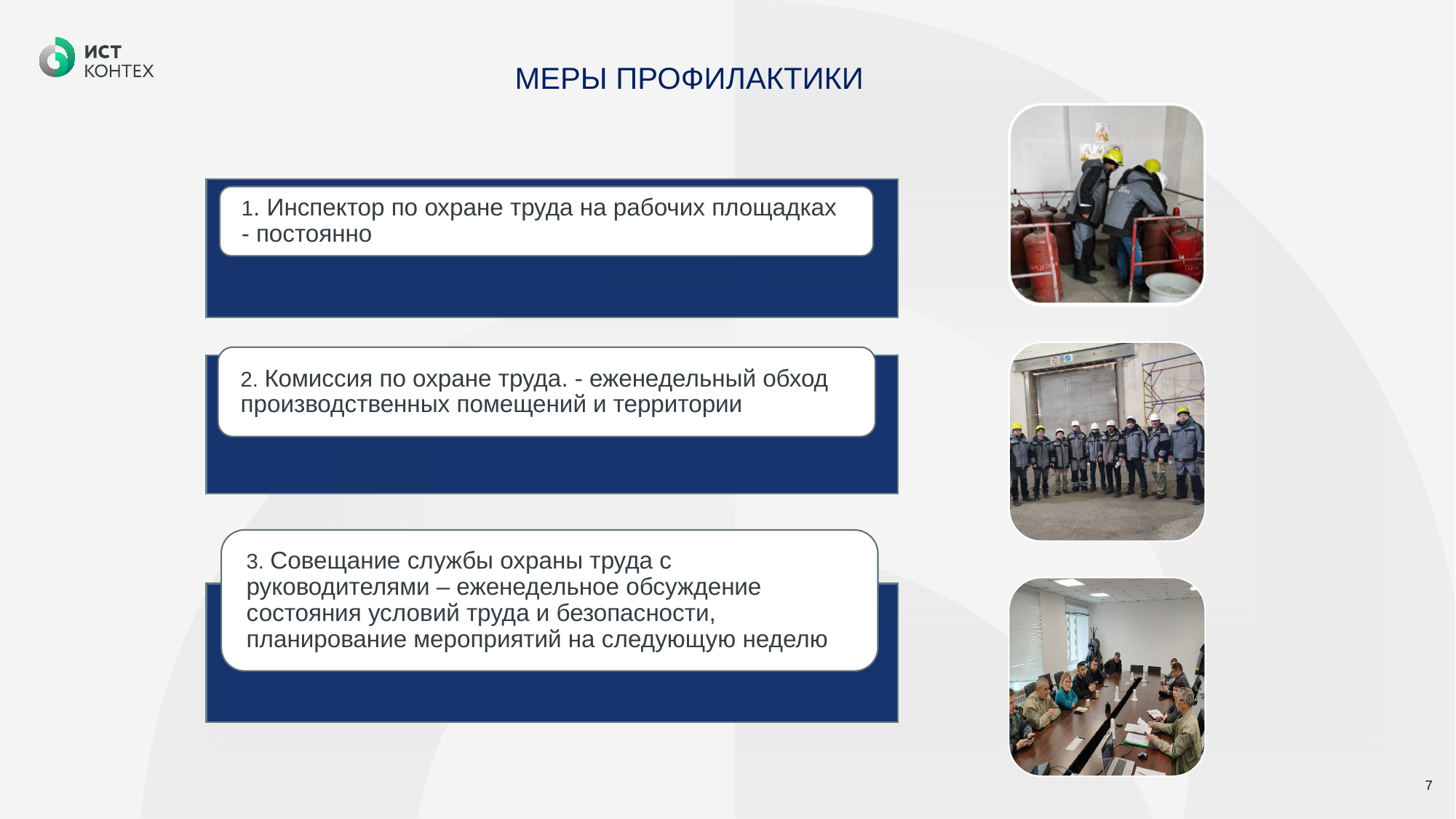

# МЕРЫ ПРОФИЛАКТИКИ

1. Инспектор по охране труда на рабочих площадках - постоянно
2. Комиссия по охране труда. - еженедельный обход производственных помещений и территории

3. Совещание службы охраны труда с руководителями – еженедельное обсуждение состояния условий труда и безопасности, планирование мероприятий на следующую неделю

7
7